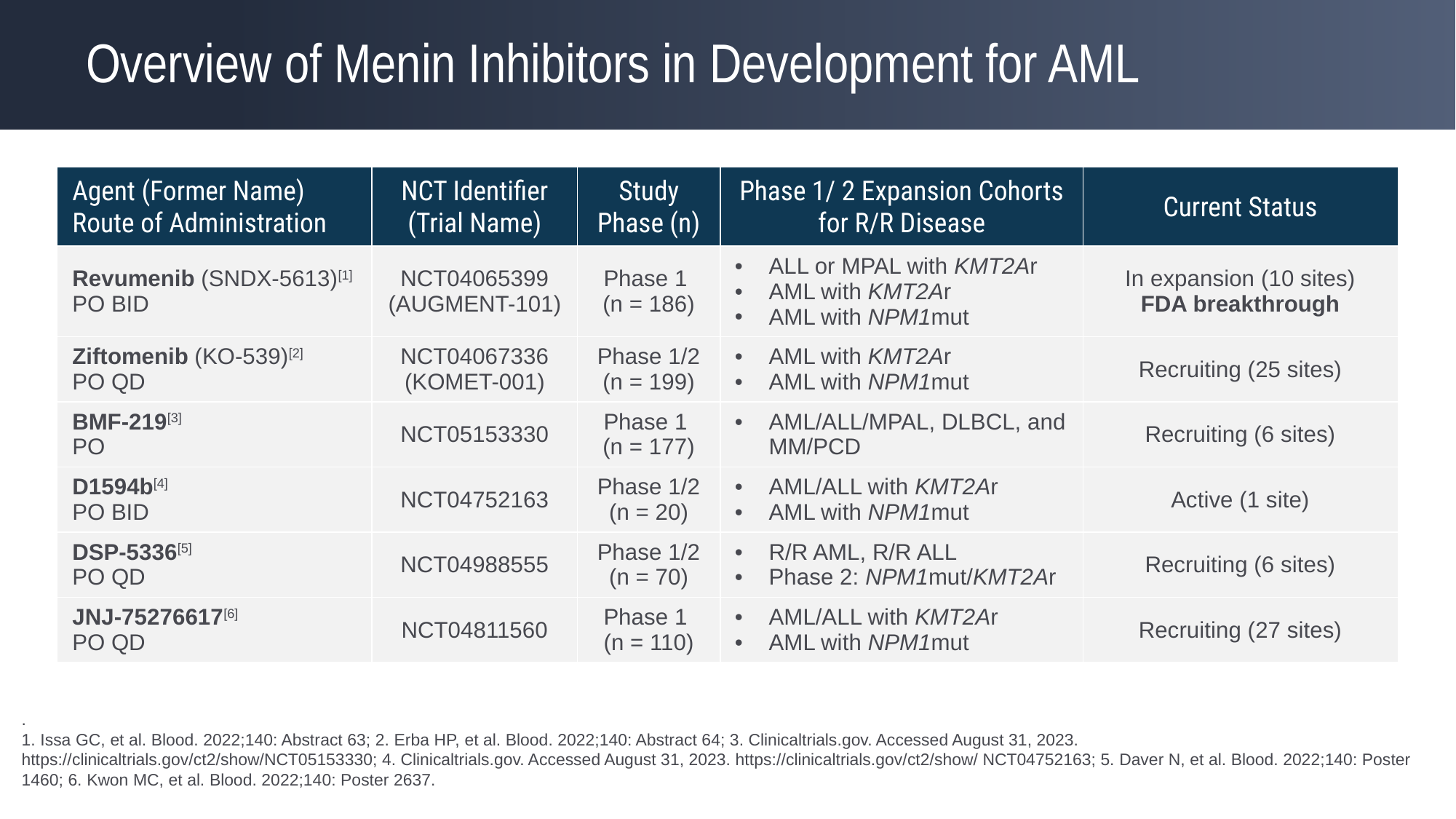

# Overview of Menin Inhibitors in Development for AML
| Agent (Former Name) Route of Administration | NCT Identifier (Trial Name) | Study Phase (n) | Phase 1/ 2 Expansion Cohorts for R/R Disease | Current Status |
| --- | --- | --- | --- | --- |
| Revumenib (SNDX-5613)[1] PO BID | NCT04065399 (AUGMENT-101) | Phase 1 (n = 186) | ALL or MPAL with KMT2Ar AML with KMT2Ar AML with NPM1mut | In expansion (10 sites) FDA breakthrough |
| Ziftomenib (KO-539)[2] PO QD | NCT04067336 (KOMET-001) | Phase 1/2 (n = 199) | AML with KMT2Ar AML with NPM1mut | Recruiting (25 sites) |
| BMF-219[3] PO | NCT05153330 | Phase 1 (n = 177) | AML/ALL/MPAL, DLBCL, and MM/PCD | Recruiting (6 sites) |
| D1594b[4] PO BID | NCT04752163 | Phase 1/2 (n = 20) | AML/ALL with KMT2Ar AML with NPM1mut | Active (1 site) |
| DSP-5336[5] PO QD | NCT04988555 | Phase 1/2 (n = 70) | R/R AML, R/R ALL Phase 2: NPM1mut/KMT2Ar | Recruiting (6 sites) |
| JNJ-75276617[6] PO QD | NCT04811560 | Phase 1 (n = 110) | AML/ALL with KMT2Ar AML with NPM1mut | Recruiting (27 sites) |
.
1. Issa GC, et al. Blood. 2022;140: Abstract 63; 2. Erba HP, et al. Blood. 2022;140: Abstract 64; 3. Clinicaltrials.gov. Accessed August 31, 2023. https://clinicaltrials.gov/ct2/show/NCT05153330; 4. Clinicaltrials.gov. Accessed August 31, 2023. https://clinicaltrials.gov/ct2/show/ NCT04752163; 5. Daver N, et al. Blood. 2022;140: Poster 1460; 6. Kwon MC, et al. Blood. 2022;140: Poster 2637.